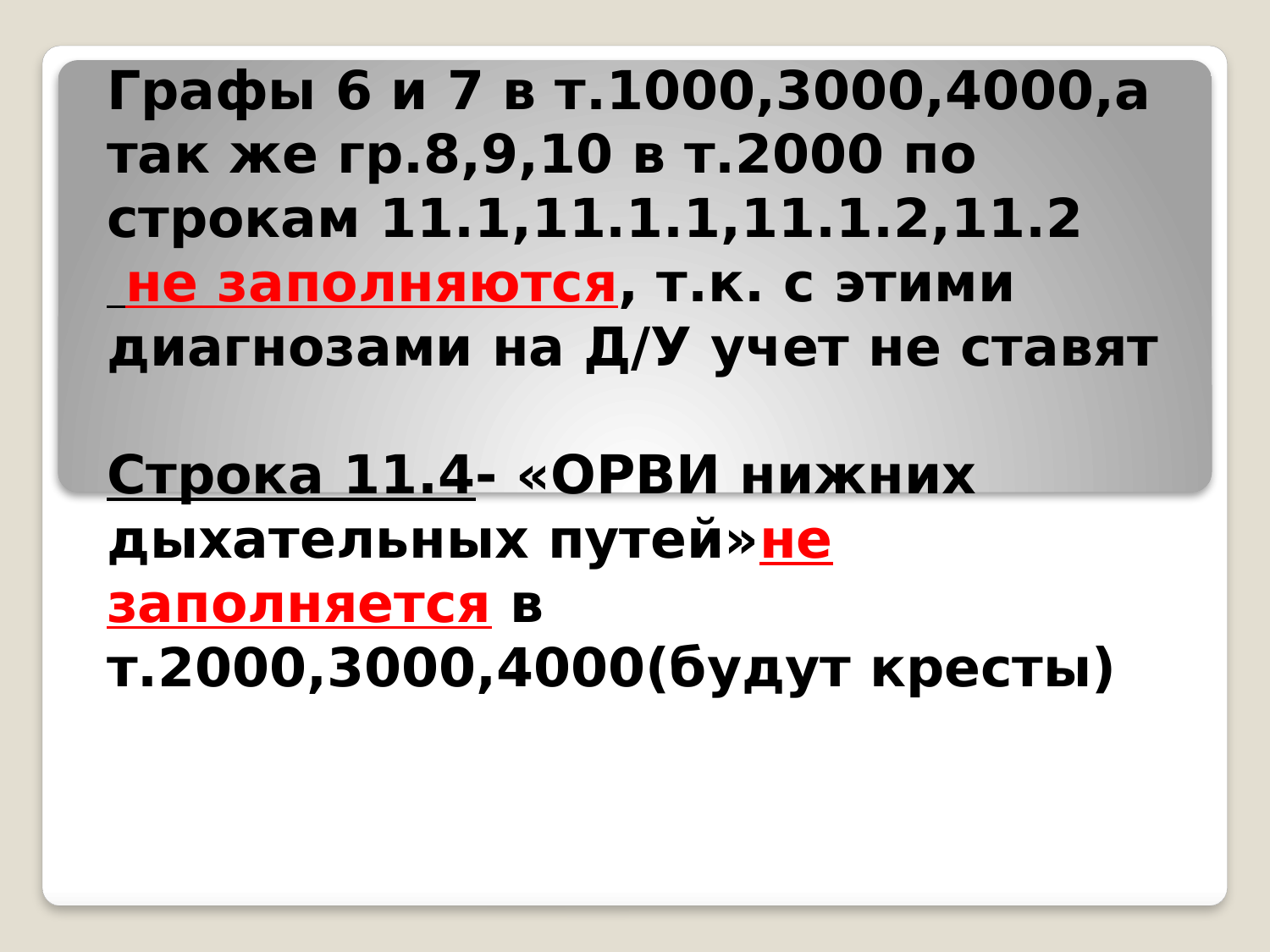

# Графы 6 и 7 в т.1000,3000,4000,а так же гр.8,9,10 в т.2000 по строкам 11.1,11.1.1,11.1.2,11.2 не заполняются, т.к. с этими диагнозами на Д/У учет не ставят Строка 11.4- «ОРВИ нижних дыхательных путей»не заполняется в т.2000,3000,4000(будут кресты)